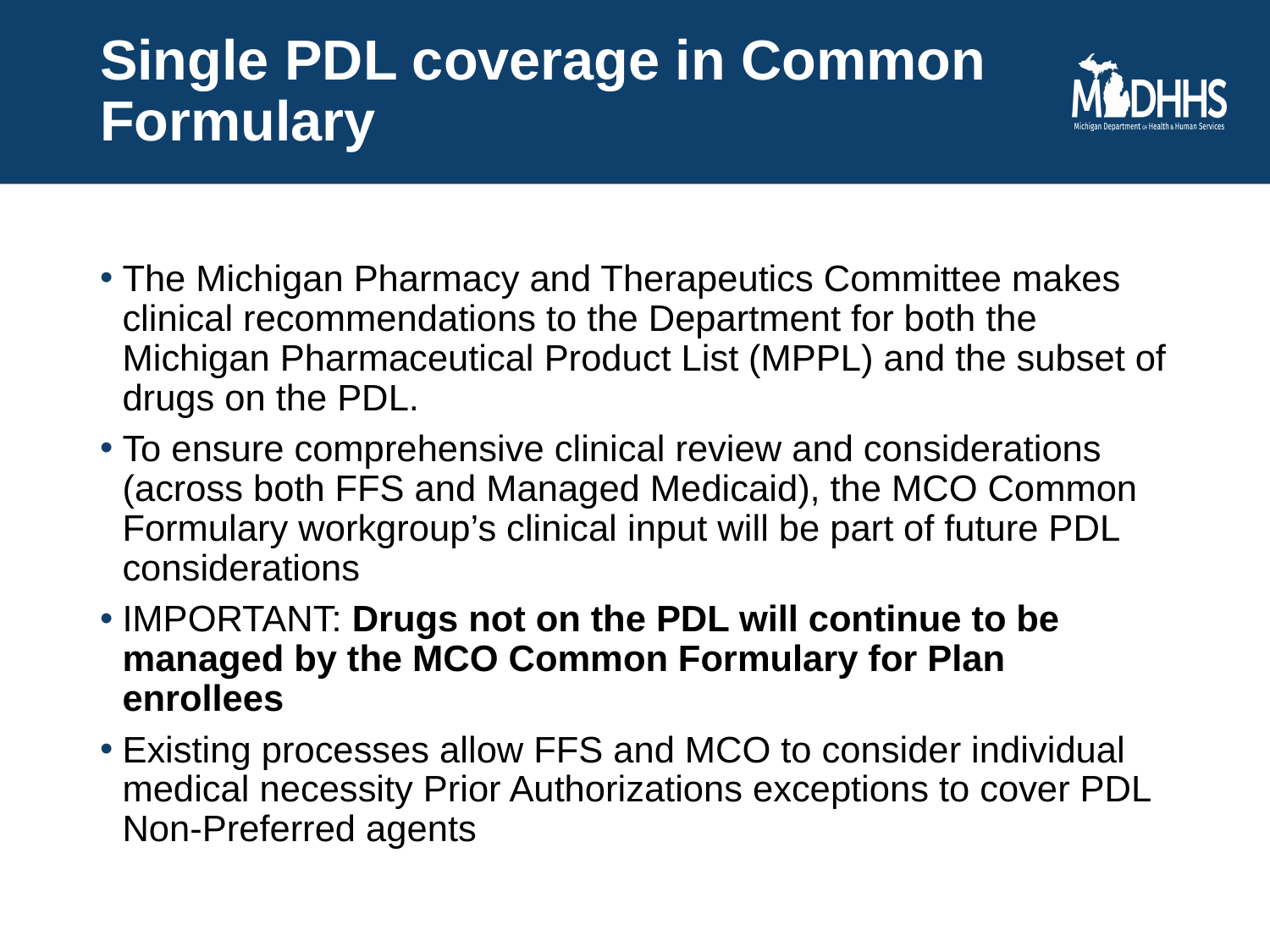

# Single PDL coverage in Common Formulary
The Michigan Pharmacy and Therapeutics Committee makes clinical recommendations to the Department for both the Michigan Pharmaceutical Product List (MPPL) and the subset of drugs on the PDL.
To ensure comprehensive clinical review and considerations (across both FFS and Managed Medicaid), the MCO Common Formulary workgroup’s clinical input will be part of future PDL considerations
IMPORTANT: Drugs not on the PDL will continue to be managed by the MCO Common Formulary for Plan enrollees
Existing processes allow FFS and MCO to consider individual medical necessity Prior Authorizations exceptions to cover PDL Non-Preferred agents